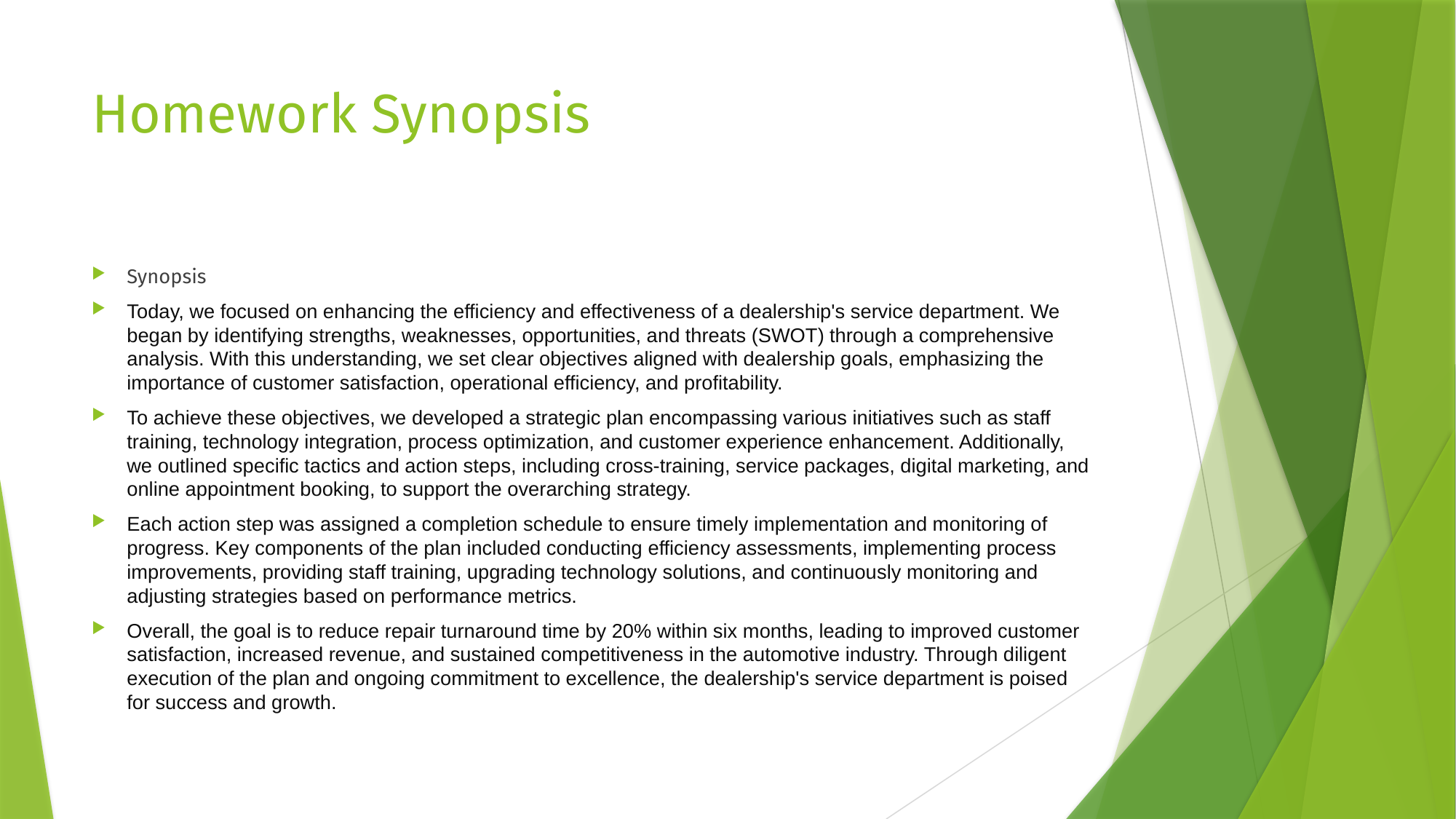

# Homework Synopsis
Synopsis
Today, we focused on enhancing the efficiency and effectiveness of a dealership's service department. We began by identifying strengths, weaknesses, opportunities, and threats (SWOT) through a comprehensive analysis. With this understanding, we set clear objectives aligned with dealership goals, emphasizing the importance of customer satisfaction, operational efficiency, and profitability.
To achieve these objectives, we developed a strategic plan encompassing various initiatives such as staff training, technology integration, process optimization, and customer experience enhancement. Additionally, we outlined specific tactics and action steps, including cross-training, service packages, digital marketing, and online appointment booking, to support the overarching strategy.
Each action step was assigned a completion schedule to ensure timely implementation and monitoring of progress. Key components of the plan included conducting efficiency assessments, implementing process improvements, providing staff training, upgrading technology solutions, and continuously monitoring and adjusting strategies based on performance metrics.
Overall, the goal is to reduce repair turnaround time by 20% within six months, leading to improved customer satisfaction, increased revenue, and sustained competitiveness in the automotive industry. Through diligent execution of the plan and ongoing commitment to excellence, the dealership's service department is poised for success and growth.